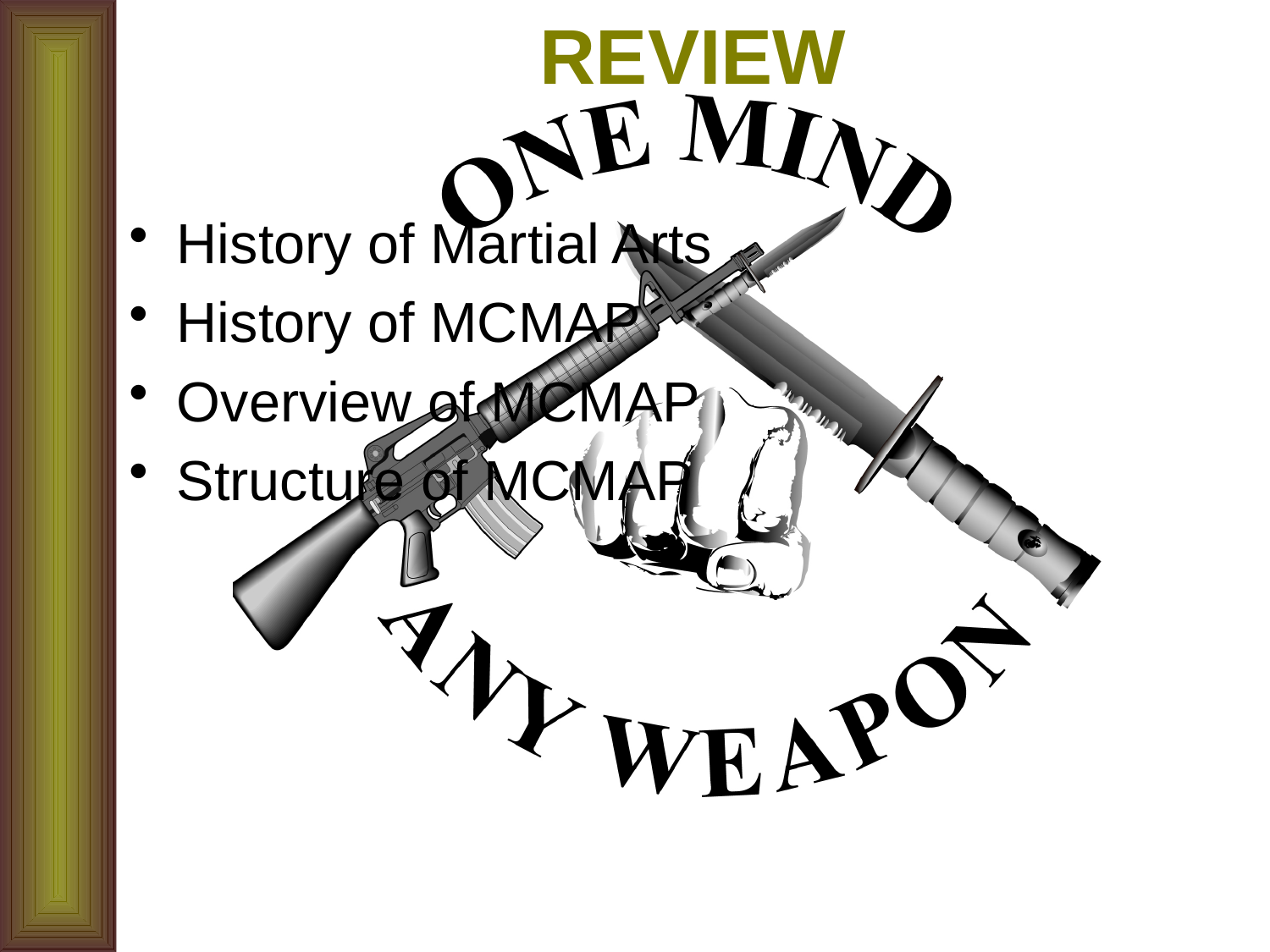

# REVIEW
History of Martial Arts
History of MCMAP
Overview of MCMAP
Structure of MCMAP